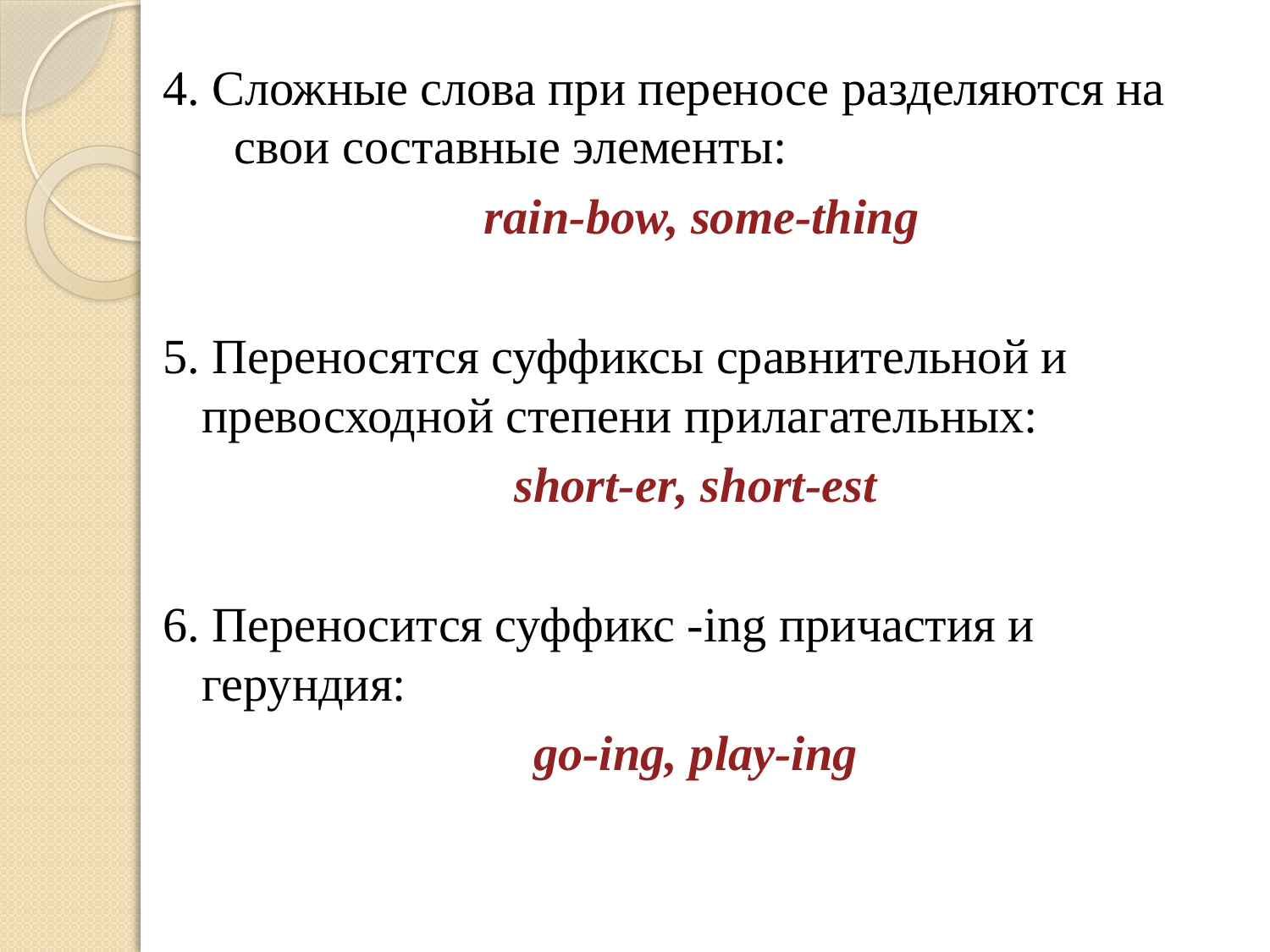

4. Сложные слова при переносе разделяются на свои составные элементы:
 rain-bow, some-thing

5. Переносятся суффиксы сравнительной и превосходной степени прилагательных:
short-er, short-est

6. Переносится суффикс -ing причастия и герундия:
 go-ing, play-ing